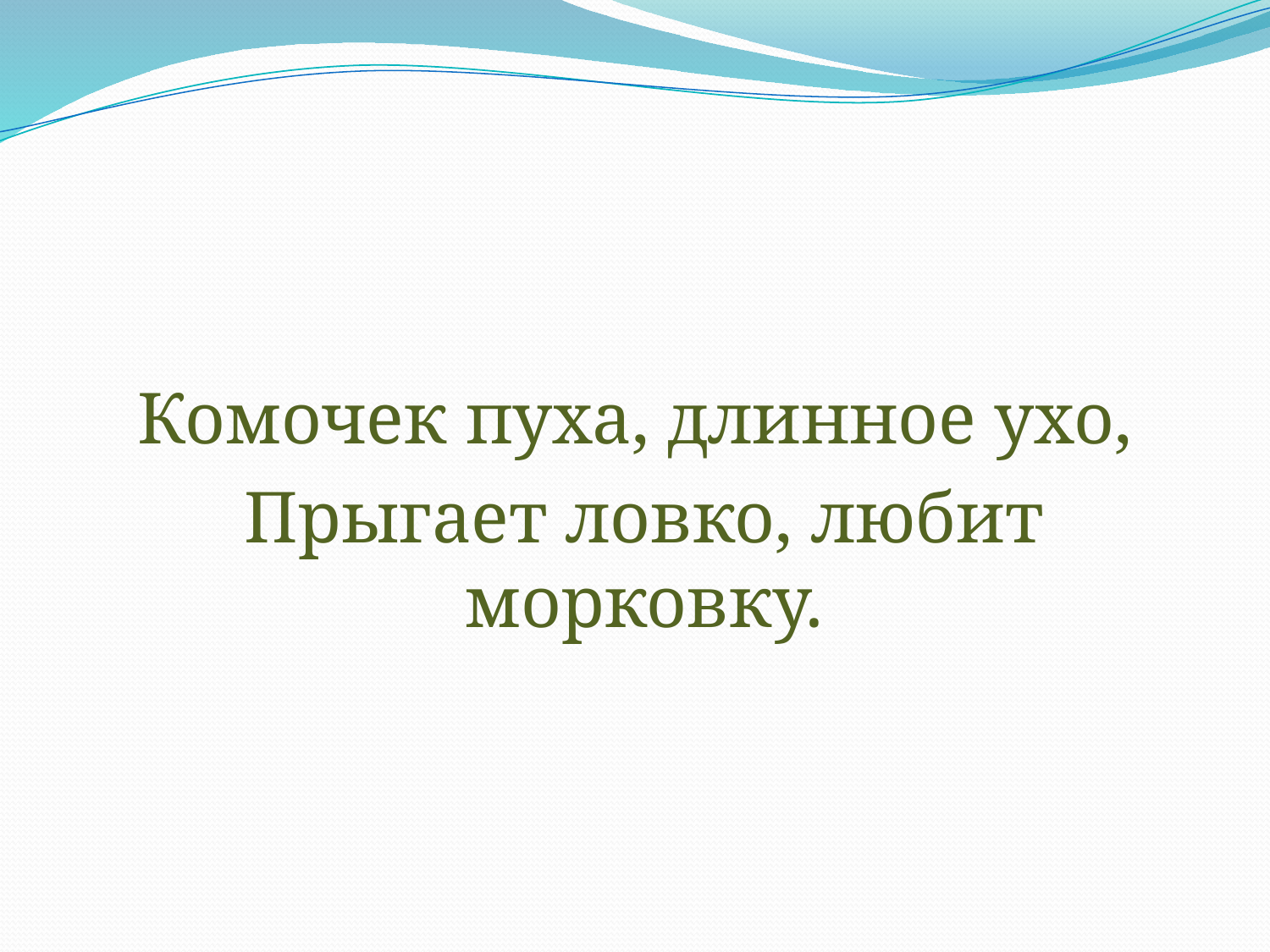

#

Комочек пуха, длинное ухо,
 Прыгает ловко, любит морковку.